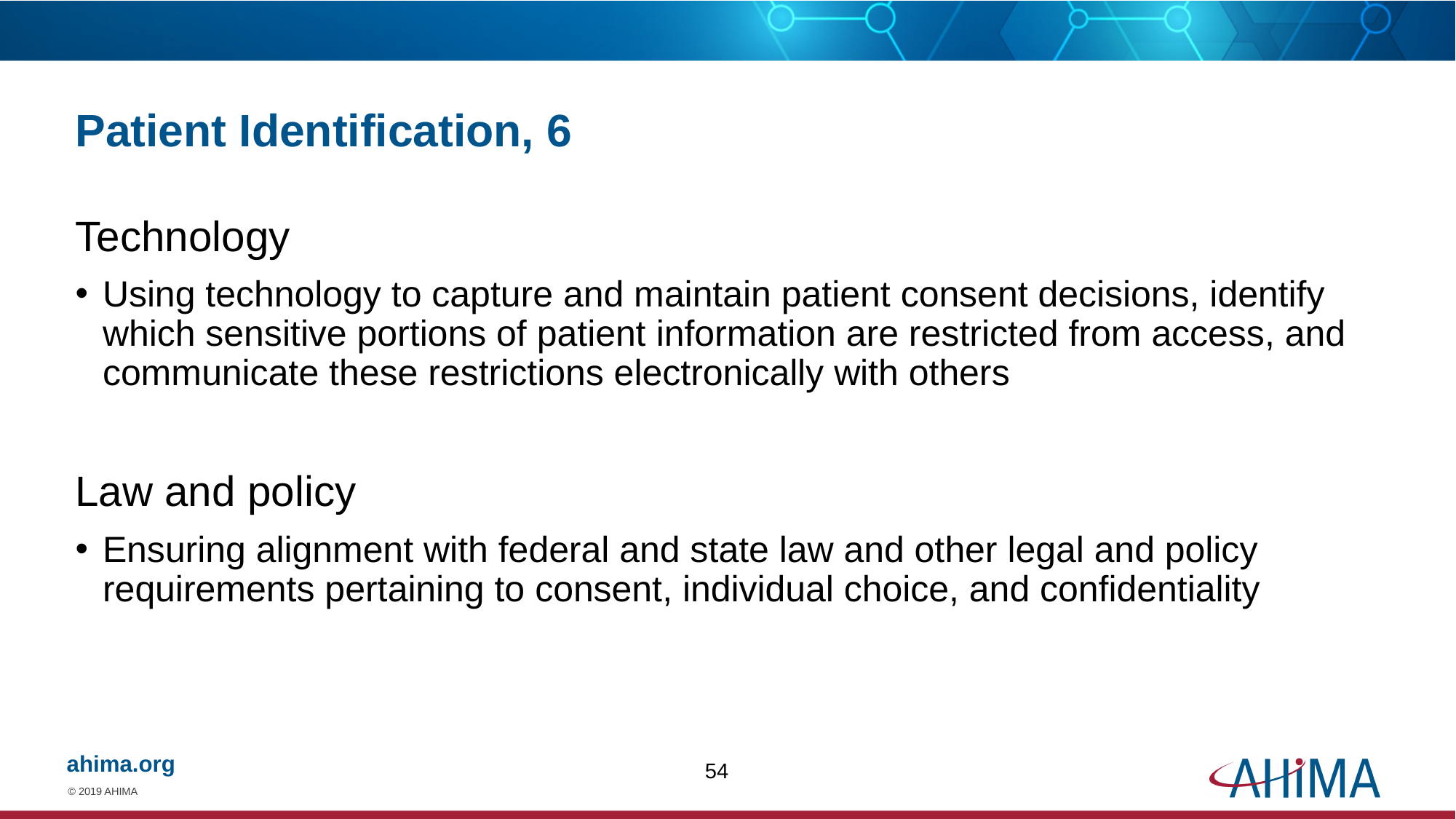

# Patient Identification, 6
Technology
Using technology to capture and maintain patient consent decisions, identify which sensitive portions of patient information are restricted from access, and communicate these restrictions electronically with others

Law and policy
Ensuring alignment with federal and state law and other legal and policy requirements pertaining to consent, individual choice, and confidentiality